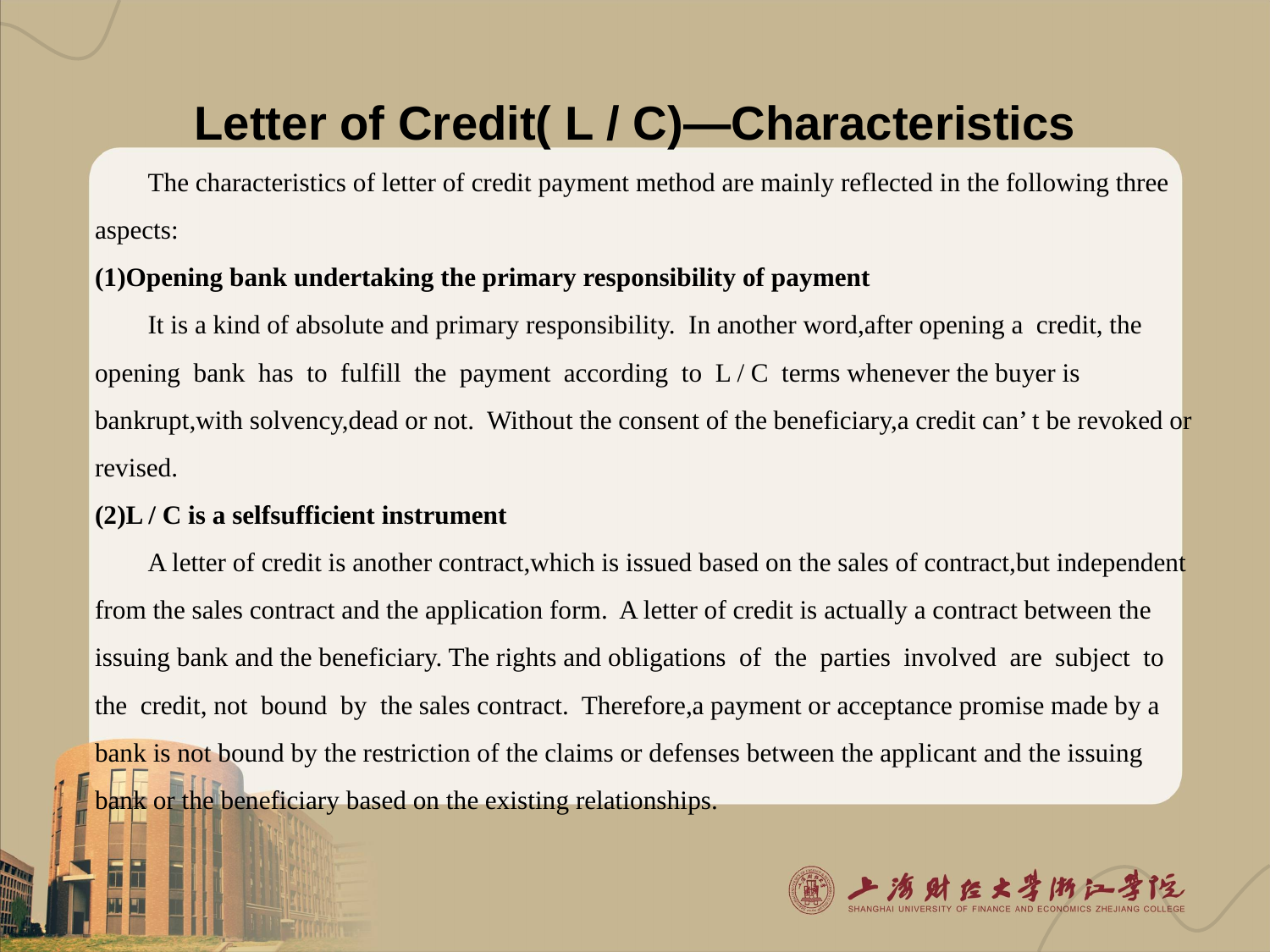

# Letter of Credit( L / C)—Characteristics
The characteristics of letter of credit payment method are mainly reflected in the following three aspects:
(1)Opening bank undertaking the primary responsibility of payment
It is a kind of absolute and primary responsibility.  In another word,after opening a  credit, the  opening  bank  has  to  fulfill  the  payment  according  to  L / C  terms whenever the buyer is bankrupt,with solvency,dead or not.  Without the consent of the beneficiary,a credit can’ t be revoked or revised.
(2)L / C is a selfsufficient instrument
A letter of credit is another contract,which is issued based on the sales of contract,but independent from the sales contract and the application form.  A letter of credit is actually a contract between the issuing bank and the beneficiary. The rights and obligations  of  the  parties  involved  are  subject  to  the  credit, not  bound  by  the sales contract.  Therefore,a payment or acceptance promise made by a bank is not bound by the restriction of the claims or defenses between the applicant and the issuing bank or the beneficiary based on the existing relationships.